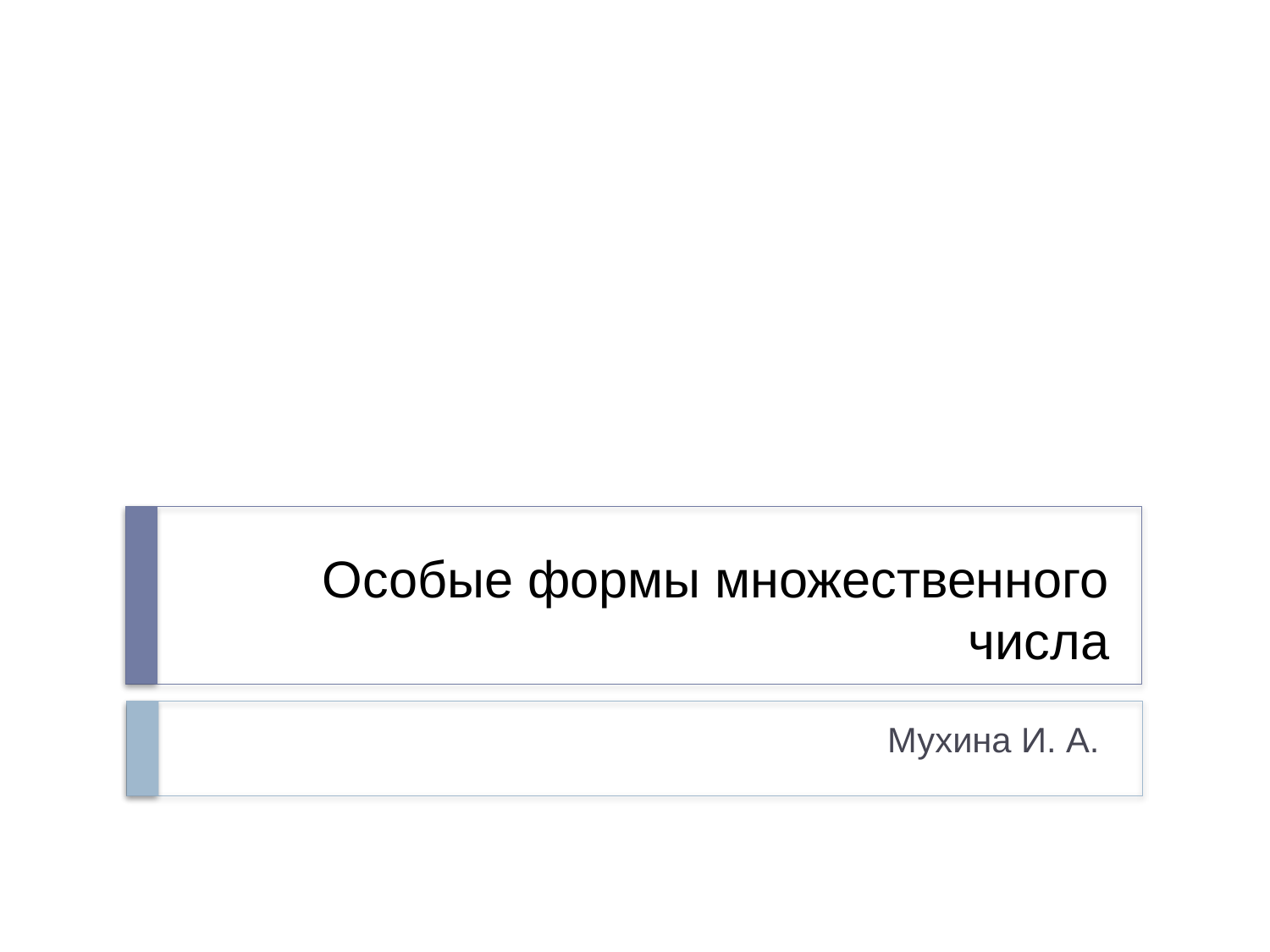

# Особые формы множественного числа
Мухина И. А.